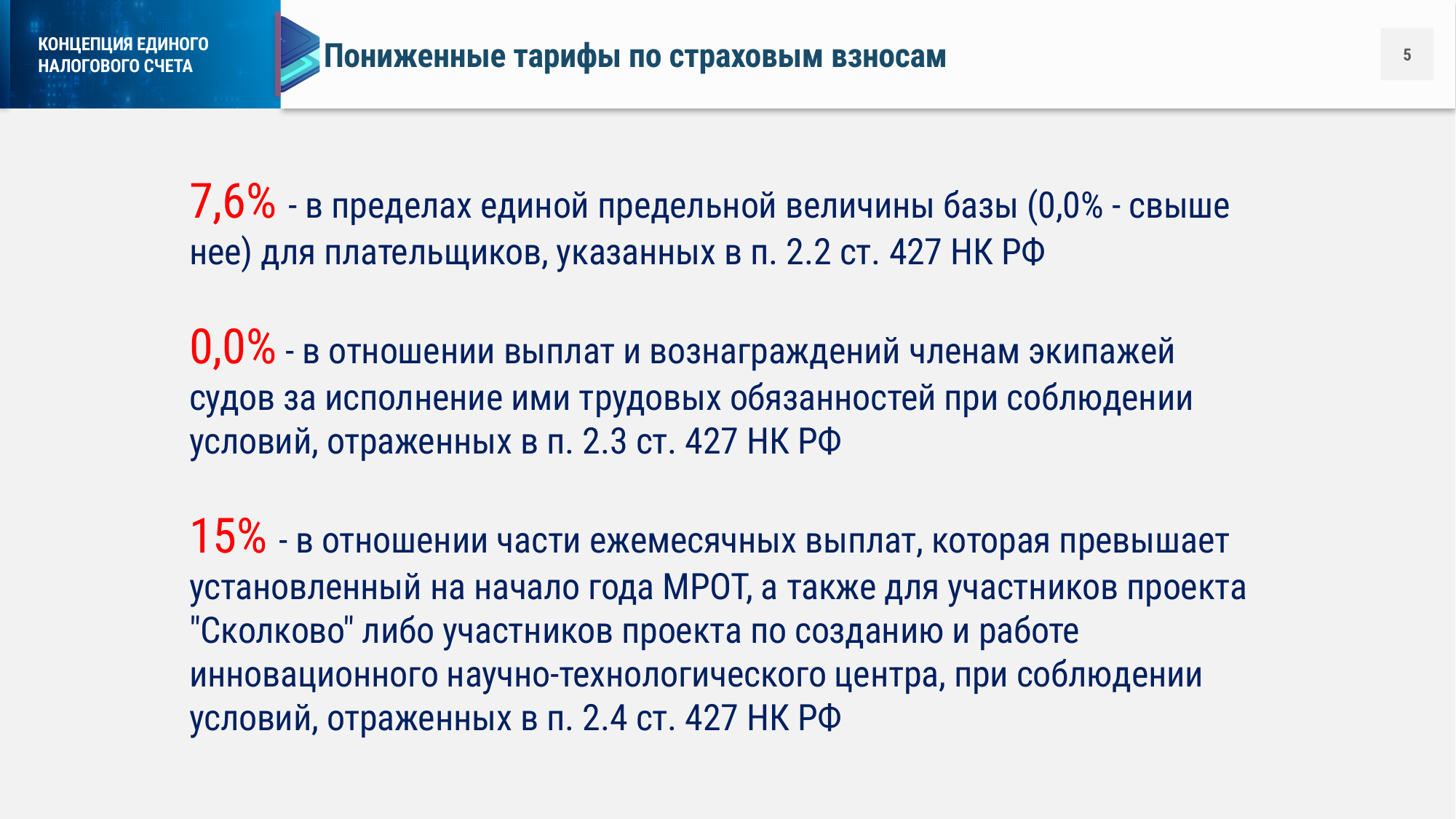

Пониженные тарифы по страховым взносам
7,6% - в пределах единой предельной величины базы (0,0% - свыше нее) для плательщиков, указанных в п. 2.2 ст. 427 НК РФ

0,0% - в отношении выплат и вознаграждений членам экипажей судов за исполнение ими трудовых обязанностей при соблюдении условий, отраженных в п. 2.3 ст. 427 НК РФ

15% - в отношении части ежемесячных выплат, которая превышает установленный на начало года МРОТ, а также для участников проекта "Сколково" либо участников проекта по созданию и работе инновационного научно-технологического центра, при соблюдении условий, отраженных в п. 2.4 ст. 427 НК РФ